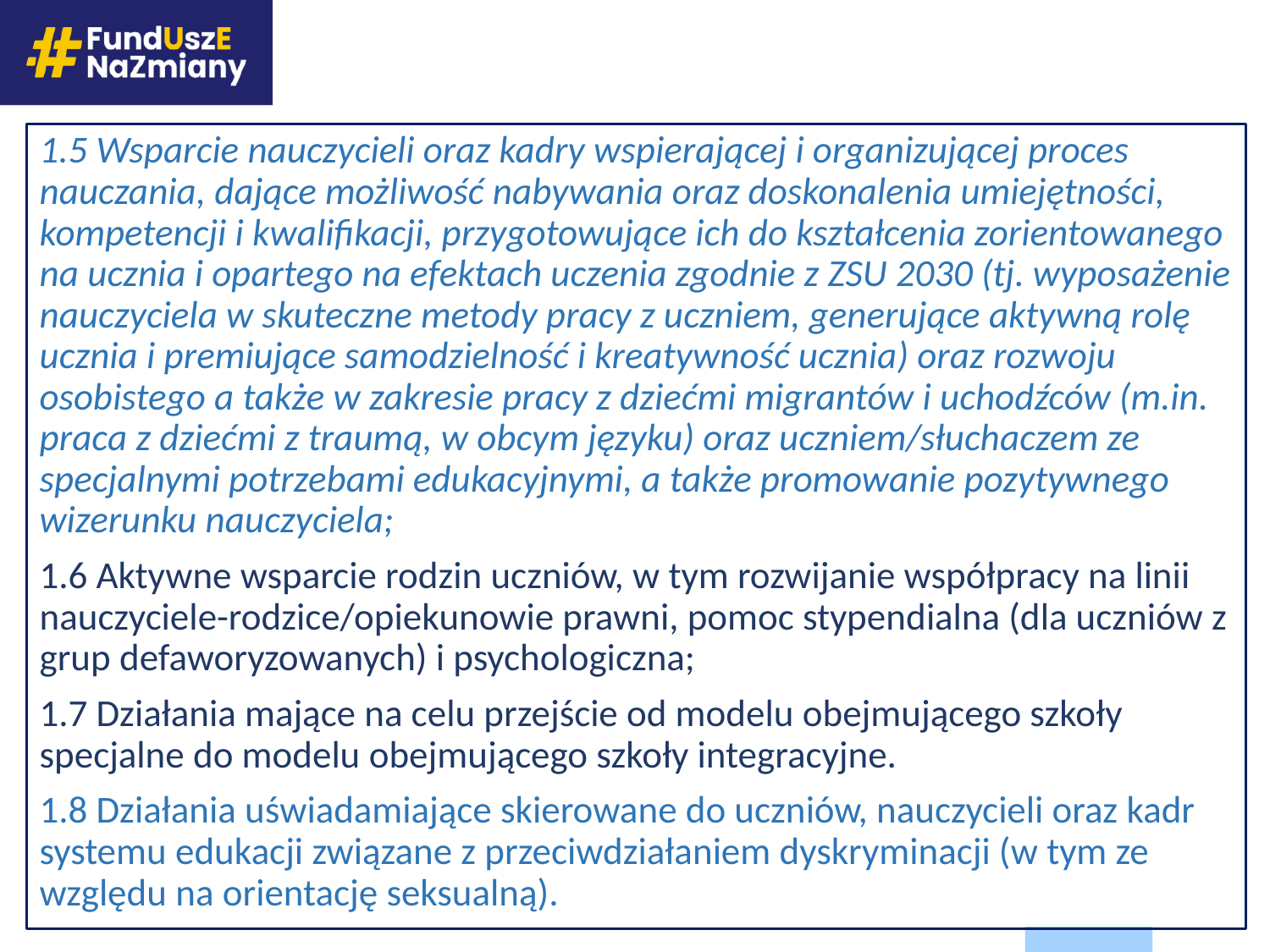

1.5 Wsparcie nauczycieli oraz kadry wspierającej i organizującej proces nauczania, dające możliwość nabywania oraz doskonalenia umiejętności, kompetencji i kwalifikacji, przygotowujące ich do kształcenia zorientowanego na ucznia i opartego na efektach uczenia zgodnie z ZSU 2030 (tj. wyposażenie nauczyciela w skuteczne metody pracy z uczniem, generujące aktywną rolę ucznia i premiujące samodzielność i kreatywność ucznia) oraz rozwoju osobistego a także w zakresie pracy z dziećmi migrantów i uchodźców (m.in. praca z dziećmi z traumą, w obcym języku) oraz uczniem/słuchaczem ze specjalnymi potrzebami edukacyjnymi, a także promowanie pozytywnego wizerunku nauczyciela;
1.6 Aktywne wsparcie rodzin uczniów, w tym rozwijanie współpracy na linii nauczyciele-rodzice/opiekunowie prawni, pomoc stypendialna (dla uczniów z grup defaworyzowanych) i psychologiczna;
1.7 Działania mające na celu przejście od modelu obejmującego szkoły specjalne do modelu obejmującego szkoły integracyjne.
1.8 Działania uświadamiające skierowane do uczniów, nauczycieli oraz kadr systemu edukacji związane z przeciwdziałaniem dyskryminacji (w tym ze względu na orientację seksualną).